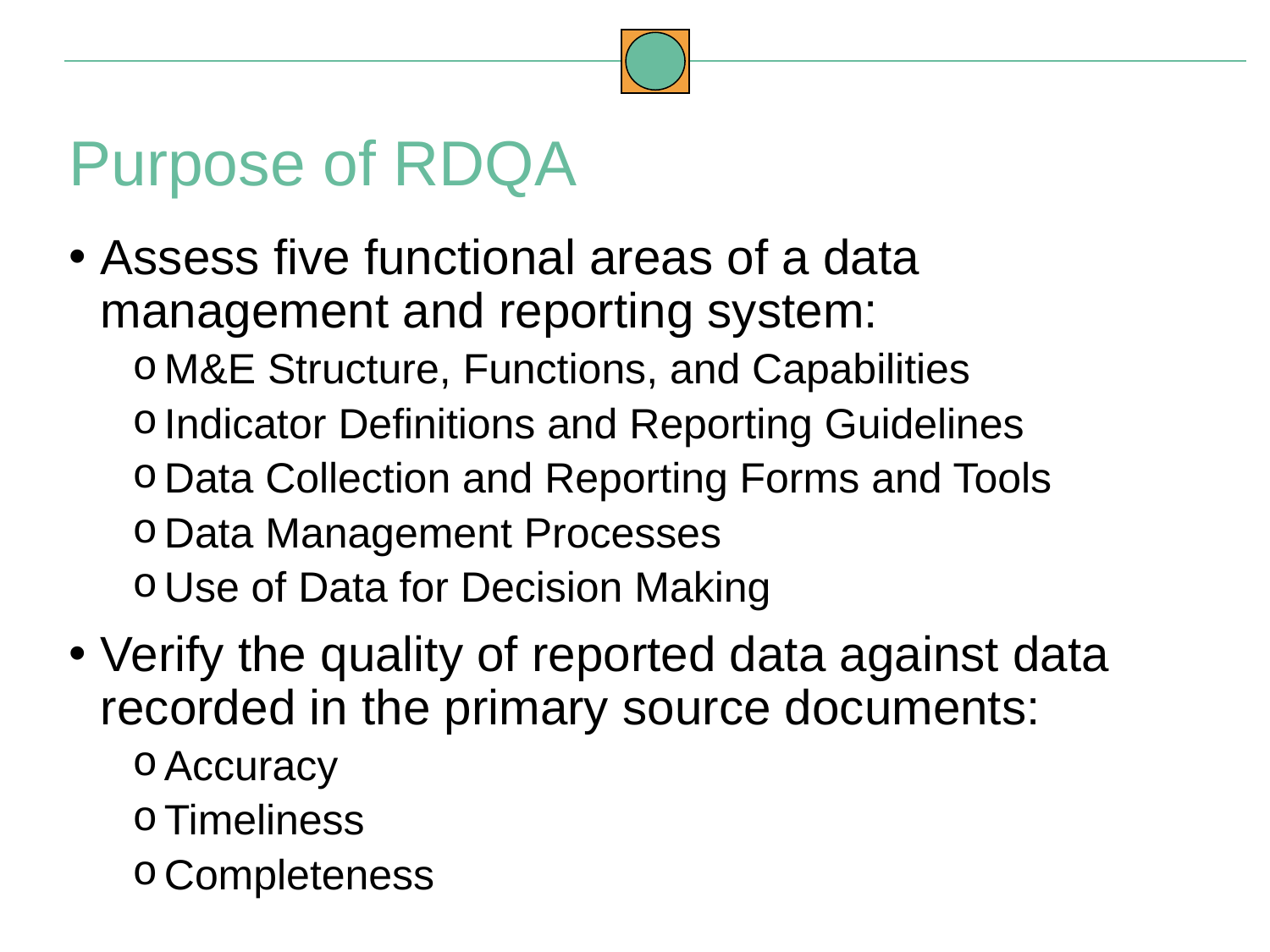

Purpose of RDQA
Assess five functional areas of a data management and reporting system:
M&E Structure, Functions, and Capabilities
Indicator Definitions and Reporting Guidelines
Data Collection and Reporting Forms and Tools
Data Management Processes
Use of Data for Decision Making
Verify the quality of reported data against data recorded in the primary source documents:
Accuracy
Timeliness
Completeness